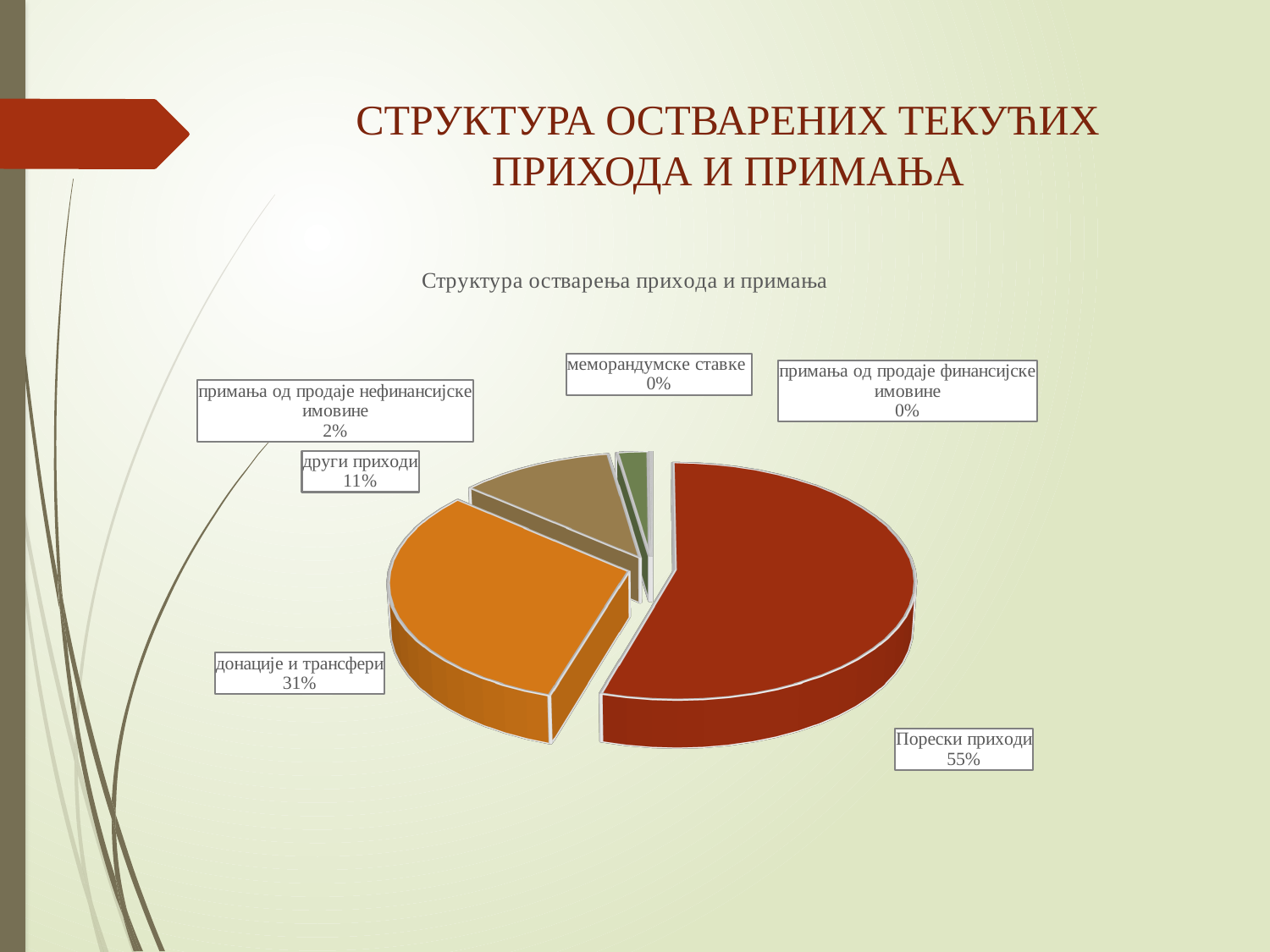

# СТРУКТУРА ОСТВАРЕНИХ ТЕКУЋИХ ПРИХОДА И ПРИМАЊА

[unsupported chart]